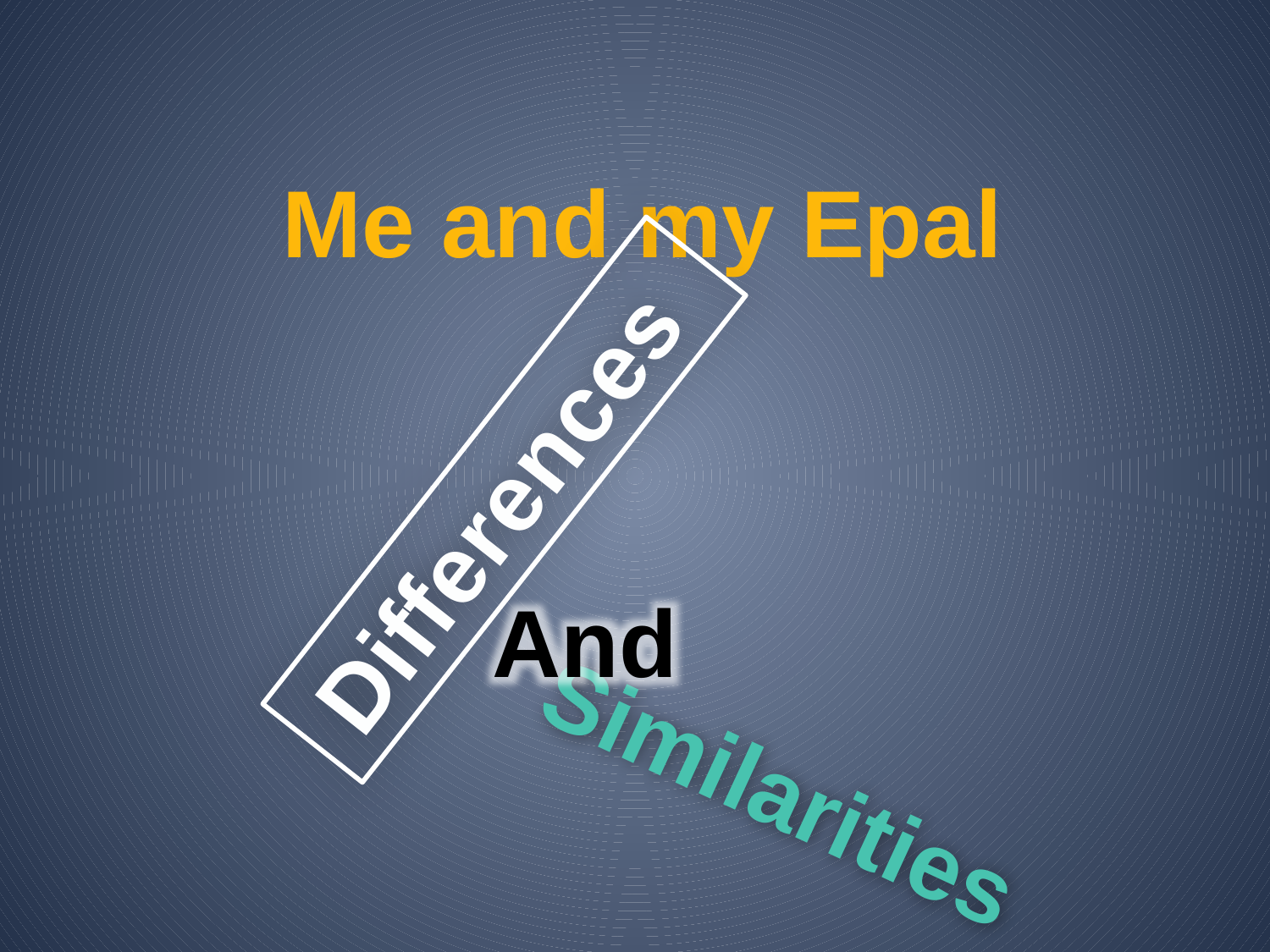

Me and my Epal
Differences
And
Similarities